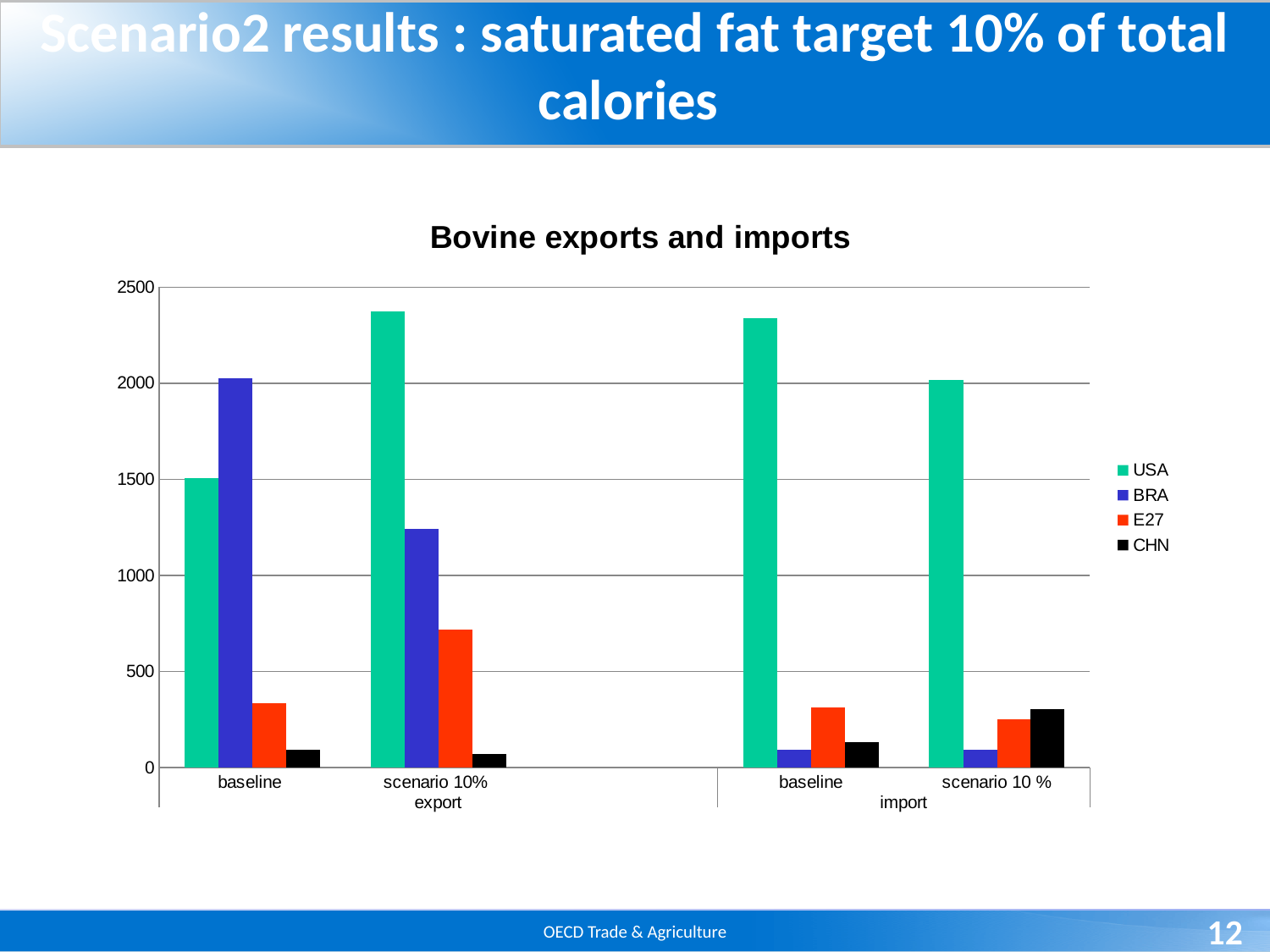

# Scenario2 results : saturated fat target 10% of total calories

### Chart: Bovine exports and imports

| Category | USA | BRA | E27 | CHN |
|---|---|---|---|---|
| baseline  | 1508.3235168743295 | 2024.2049759896604 | 335.4540878166581 | 94.4676061779632 |
| scenario 10%  | 2374.757584966649 | 1242.16546991103 | 718.8280123976981 | 70.65604771054134 |
|  | None | None | None | None |
| baseline | 2340.90676893691 | 94.59875614999997 | 311.6315151226639 | 130.239149107893 |
| scenario 10 % | 2018.0509243295799 | 94.59875614999997 | 248.937958597315 | 305.4883054695248 |